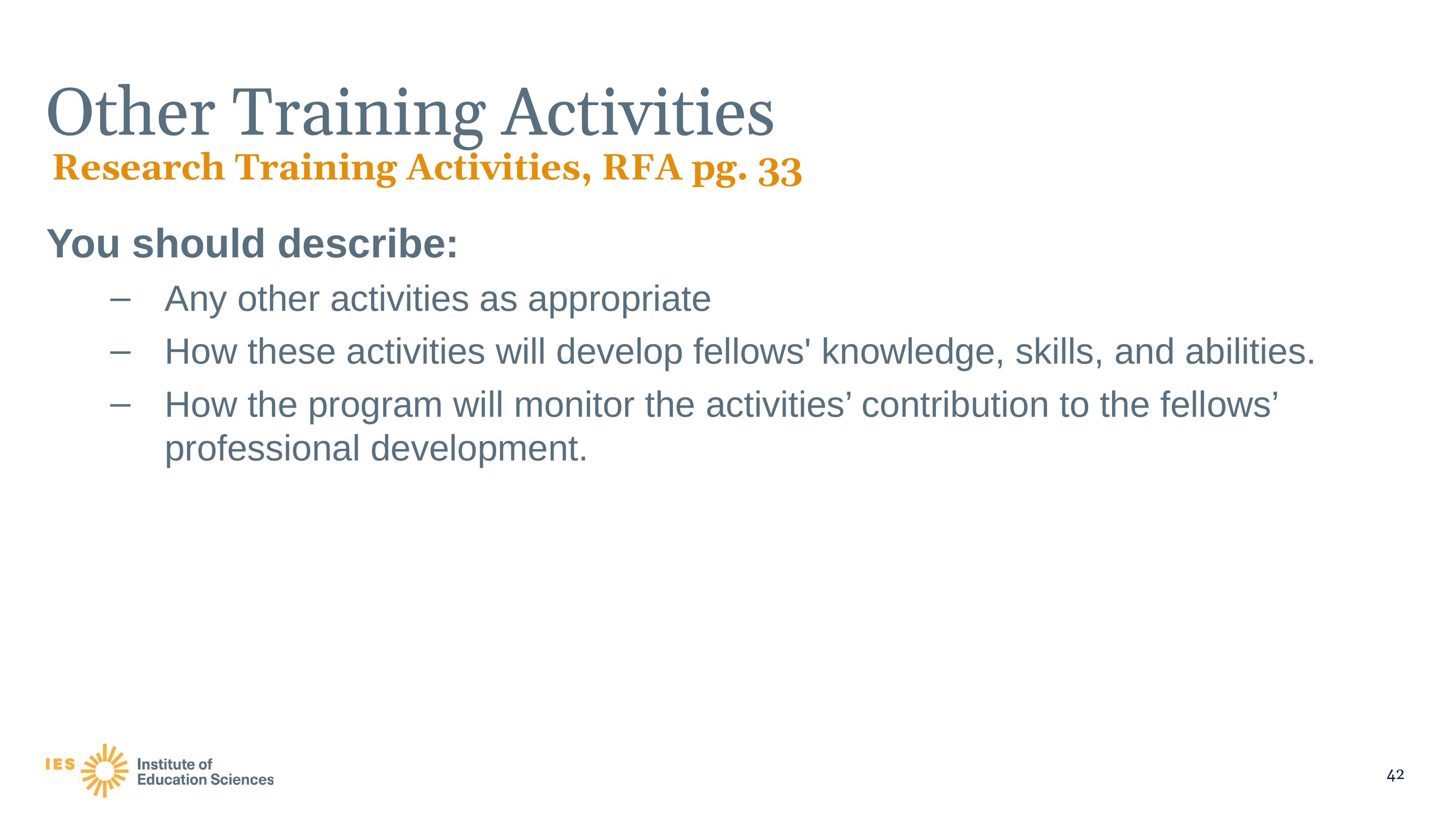

# Other Training Activities
Research Training Activities, RFA pg. 33
You should describe:
Any other activities as appropriate
How these activities will develop fellows' knowledge, skills, and abilities.
How the program will monitor the activities’ contribution to the fellows’ professional development.

42